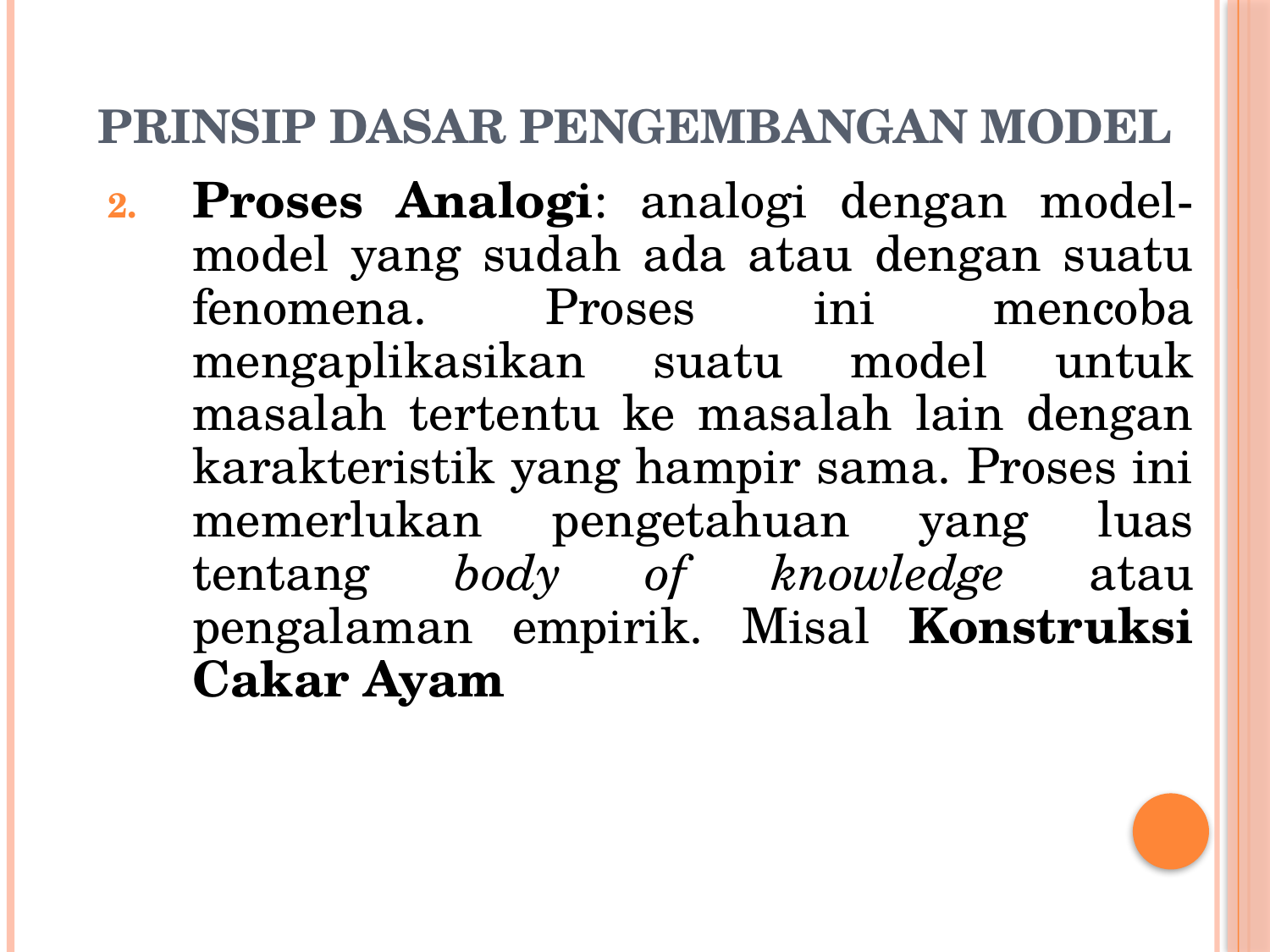

# Prinsip Dasar Pengembangan Model
Proses Analogi: analogi dengan model-model yang sudah ada atau dengan suatu fenomena. Proses ini mencoba mengaplikasikan suatu model untuk masalah tertentu ke masalah lain dengan karakteristik yang hampir sama. Proses ini memerlukan pengetahuan yang luas tentang body of knowledge atau pengalaman empirik. Misal Konstruksi Cakar Ayam